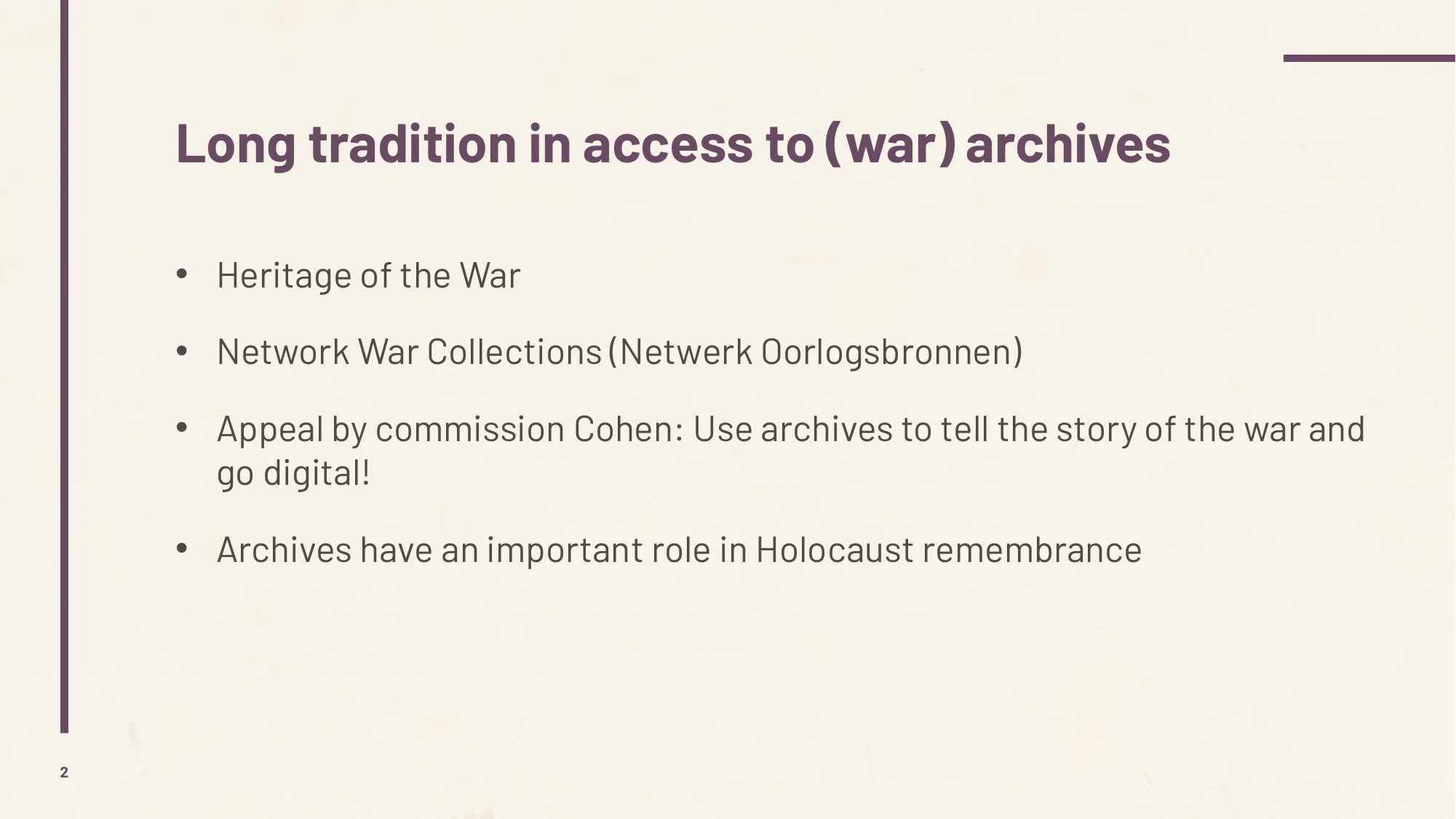

# Long tradition in access to (war) archives
Heritage of the War
Network War Collections (Netwerk Oorlogsbronnen)
Appeal by commission Cohen: Use archives to tell the story of the war and go digital!
Archives have an important role in Holocaust remembrance
2